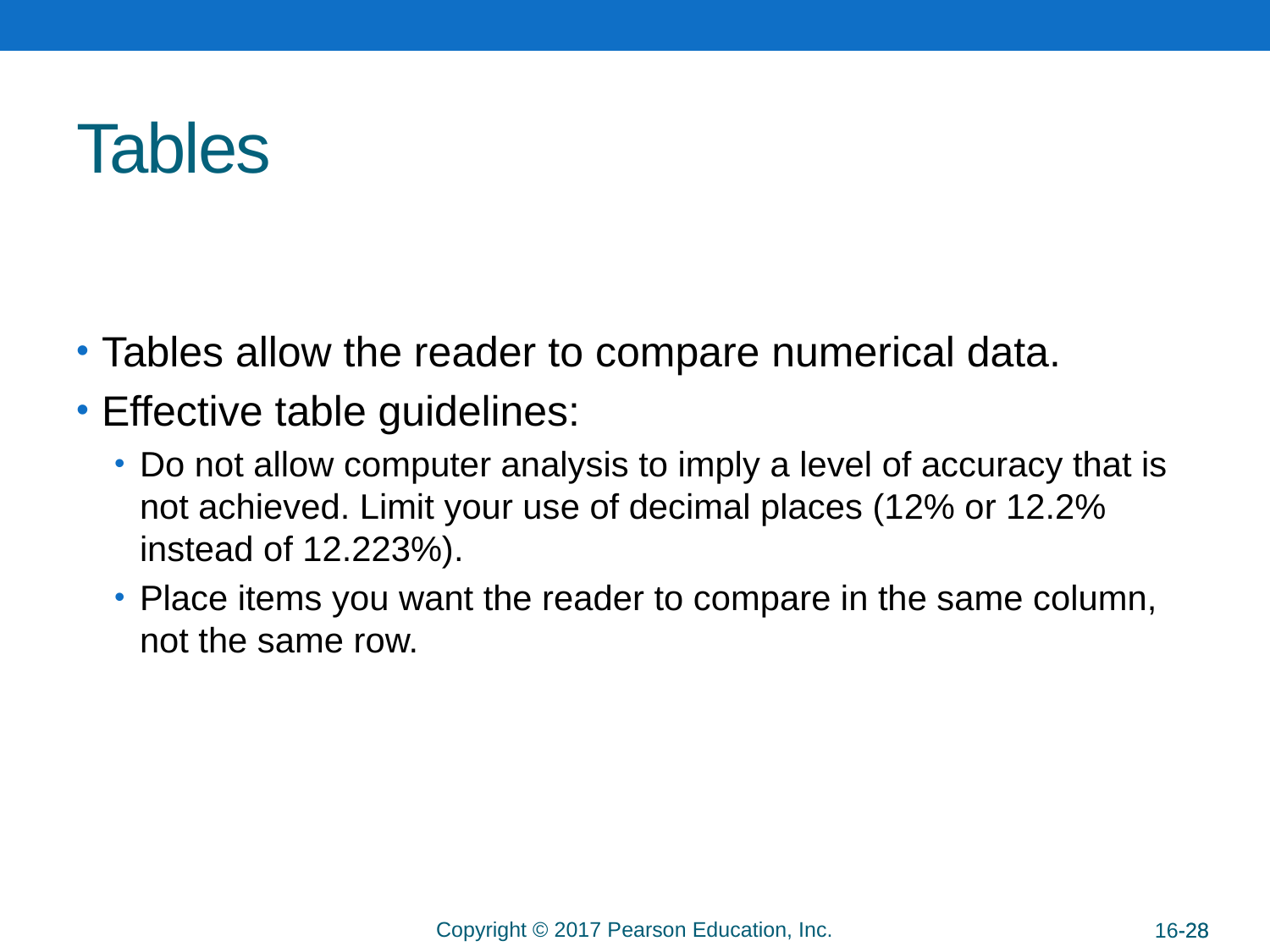

# Tables
Tables allow the reader to compare numerical data.
Effective table guidelines:
Do not allow computer analysis to imply a level of accuracy that is not achieved. Limit your use of decimal places (12% or 12.2% instead of 12.223%).
Place items you want the reader to compare in the same column, not the same row.